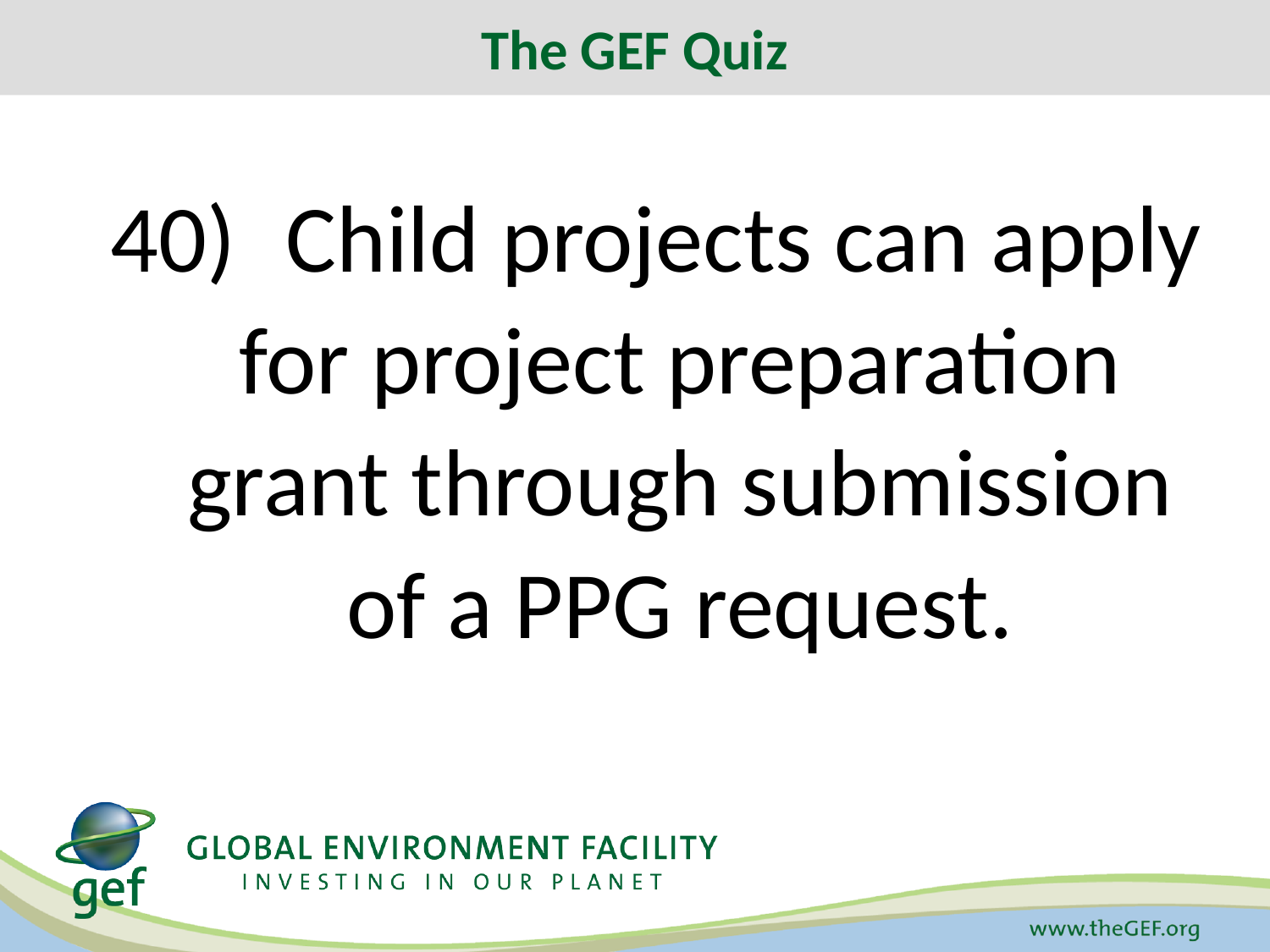

The GEF Quiz
# 40)	Child projects can apply for project preparation grant through submission of a PPG request.